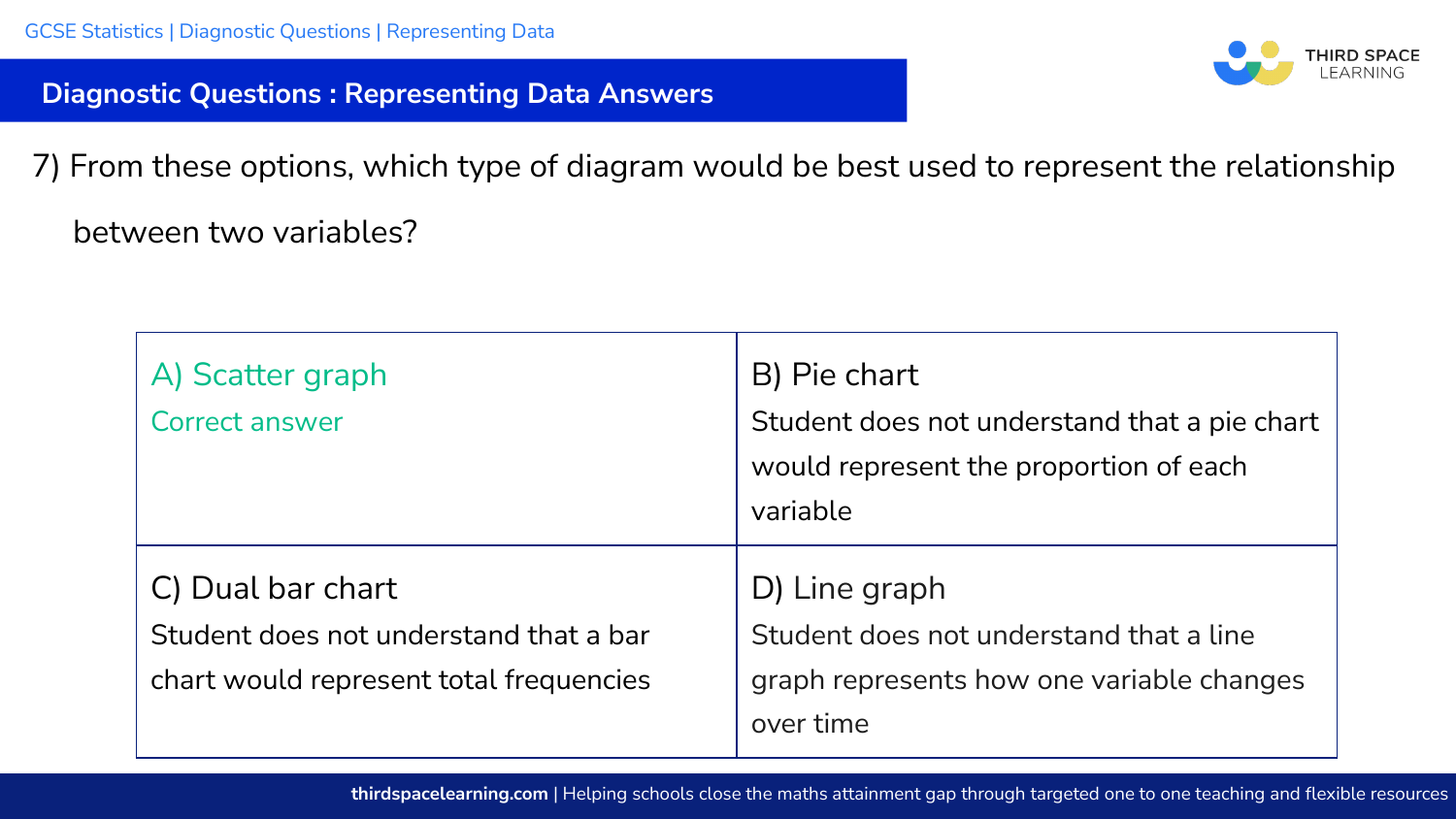

Diagnostic Questions : Representing Data Answers
| 7) From these options, which type of diagram would be best used to represent the relationship between two variables? |
| --- |
| A) Scatter graph Correct answer | B) Pie chart Student does not understand that a pie chart would represent the proportion of each variable |
| --- | --- |
| C) Dual bar chart Student does not understand that a bar chart would represent total frequencies | D) Line graph Student does not understand that a line graph represents how one variable changes over time |